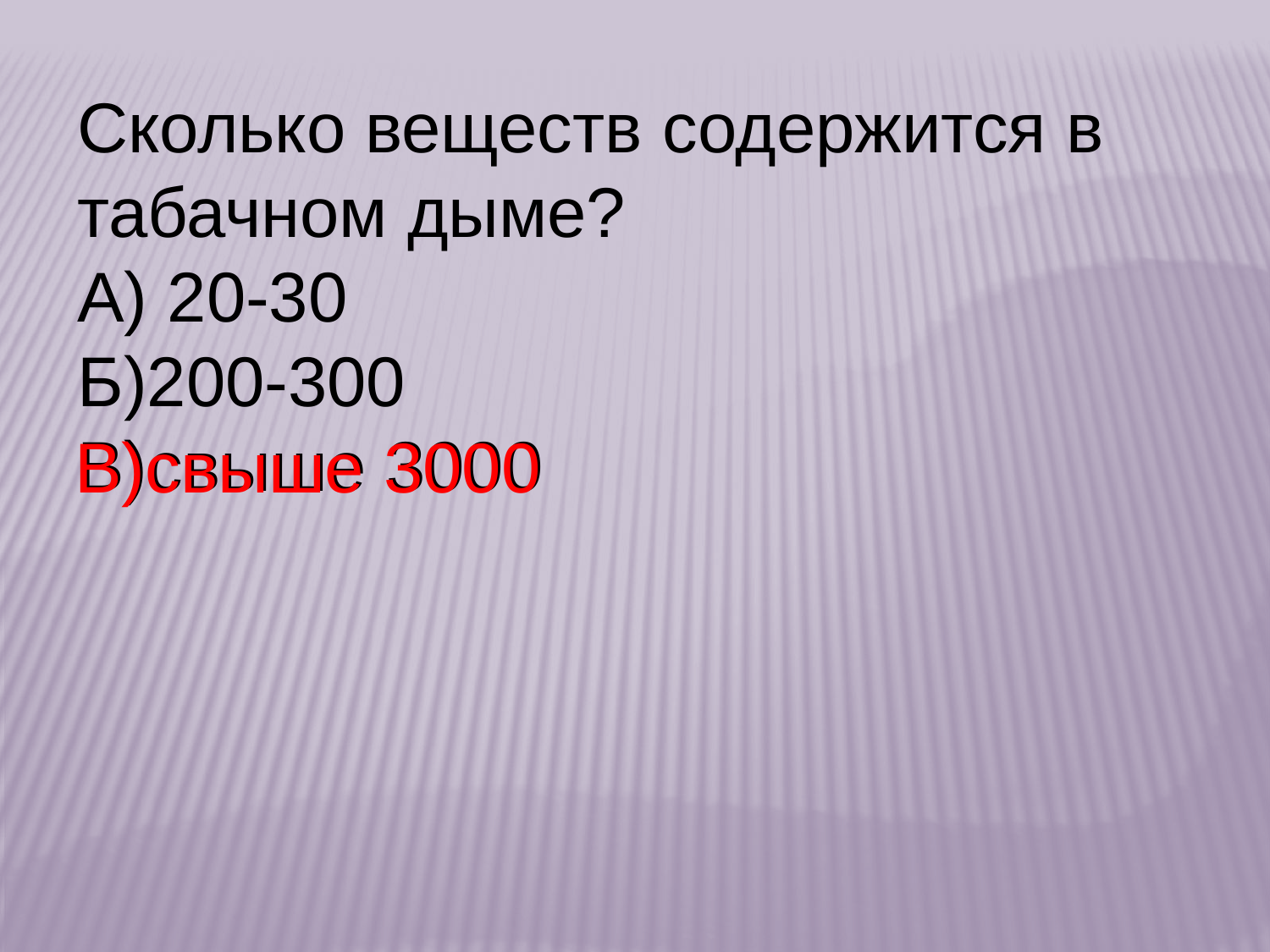

Сколько веществ содержится в табачном дыме?
А) 20-30
Б)200-300
В)свыше 3000
В)свыше 3000